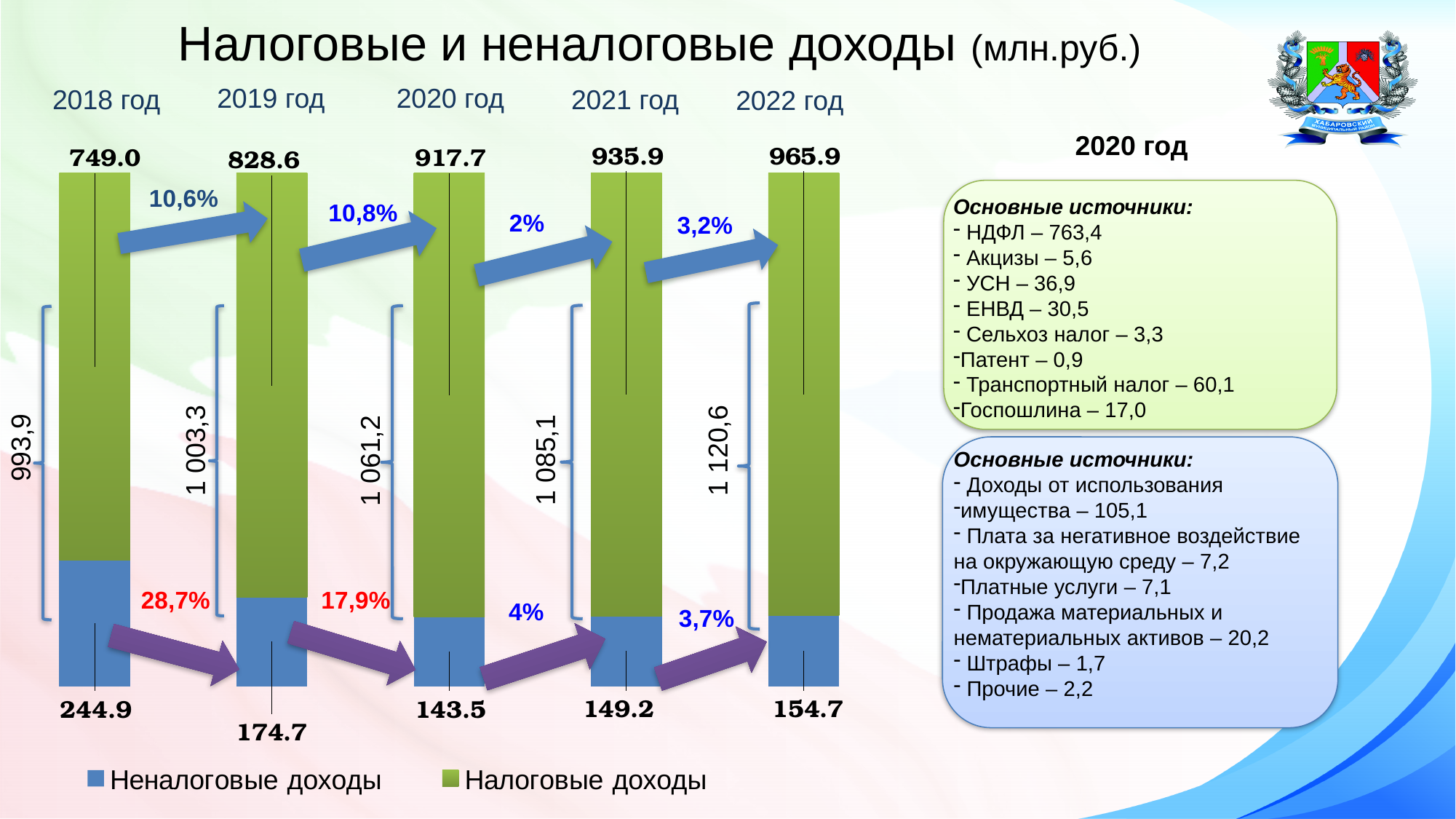

# Налоговые и неналоговые доходы (млн.руб.)
2019 год
2020 год
2018 год
2021 год
2022 год
2020 год

### Chart

| Category | Неналоговые доходы | Налоговые доходы |
|---|---|---|
| 2018 г. | 244.9 | 749.0 |
| 2019 г. | 174.7 | 828.6 |
| 2020 г. | 143.5 | 917.7 |
| 2021 г. | 149.2 | 935.9 |
| 2022 г. | 154.7 | 965.9 |
Основные источники:
 НДФЛ – 763,4
 Акцизы – 5,6
 УСН – 36,9
 ЕНВД – 30,5
 Сельхоз налог – 3,3
Патент – 0,9
 Транспортный налог – 60,1
Госпошлина – 17,0

993,9
1 003,3
1 120,6

1 085,1
1 061,2
Основные источники:
 Доходы от использования
имущества – 105,1
 Плата за негативное воздействие
на окружающую среду – 7,2
Платные услуги – 7,1
 Продажа материальных и
нематериальных активов – 20,2
 Штрафы – 1,7
 Прочие – 2,2